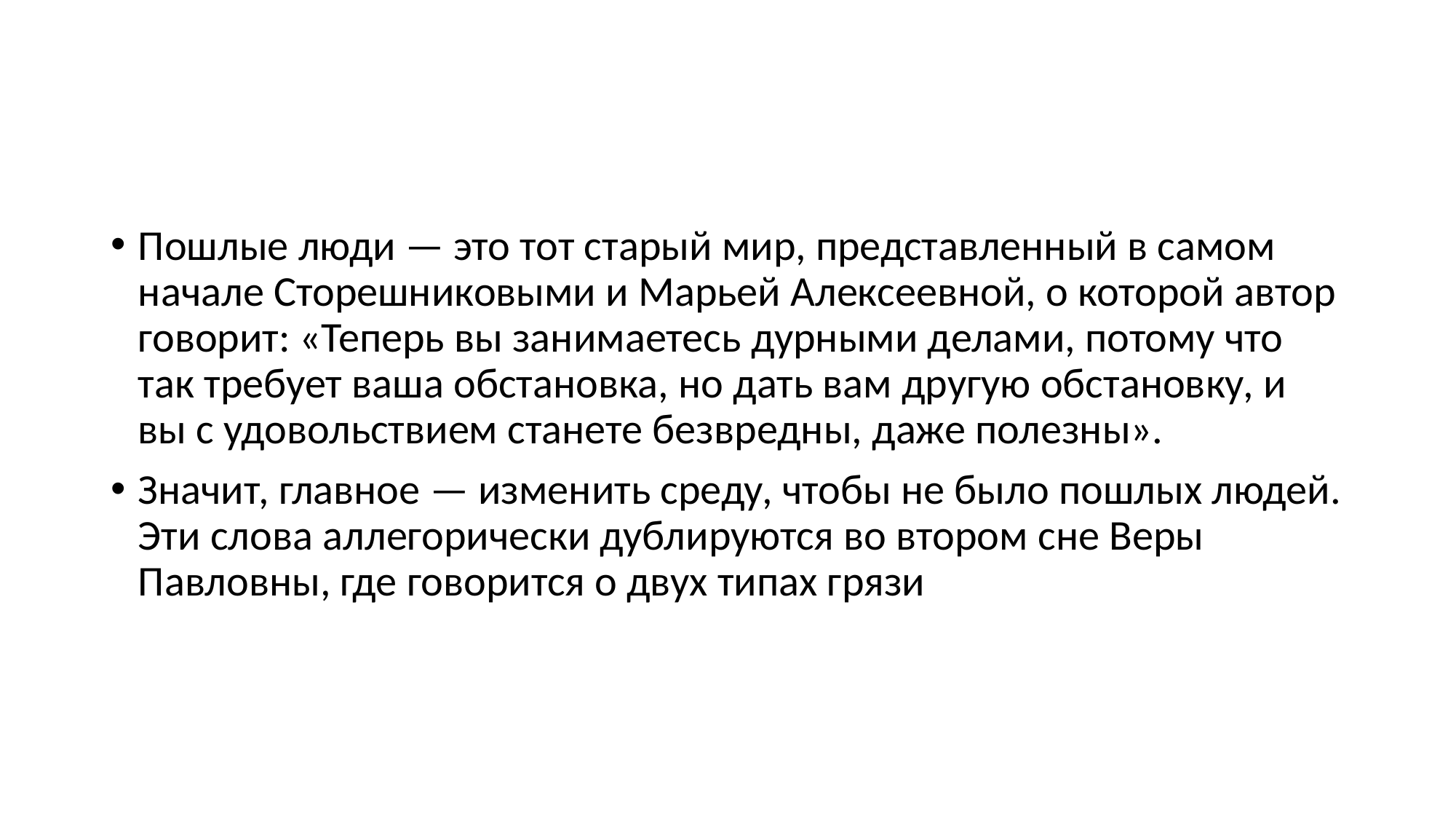

#
Пошлые люди — это тот старый мир, представленный в самом начале Сторешниковыми и Марьей Алексеевной, о которой автор говорит: «Теперь вы занимаетесь дурными делами, потому что так требует ваша обстановка, но дать вам другую обстановку, и вы с удовольствием станете безвредны, даже полезны».
Значит, главное — изменить среду, чтобы не было пошлых людей. Эти слова аллегорически дублируются во втором сне Веры Павловны, где говорится о двух типах грязи